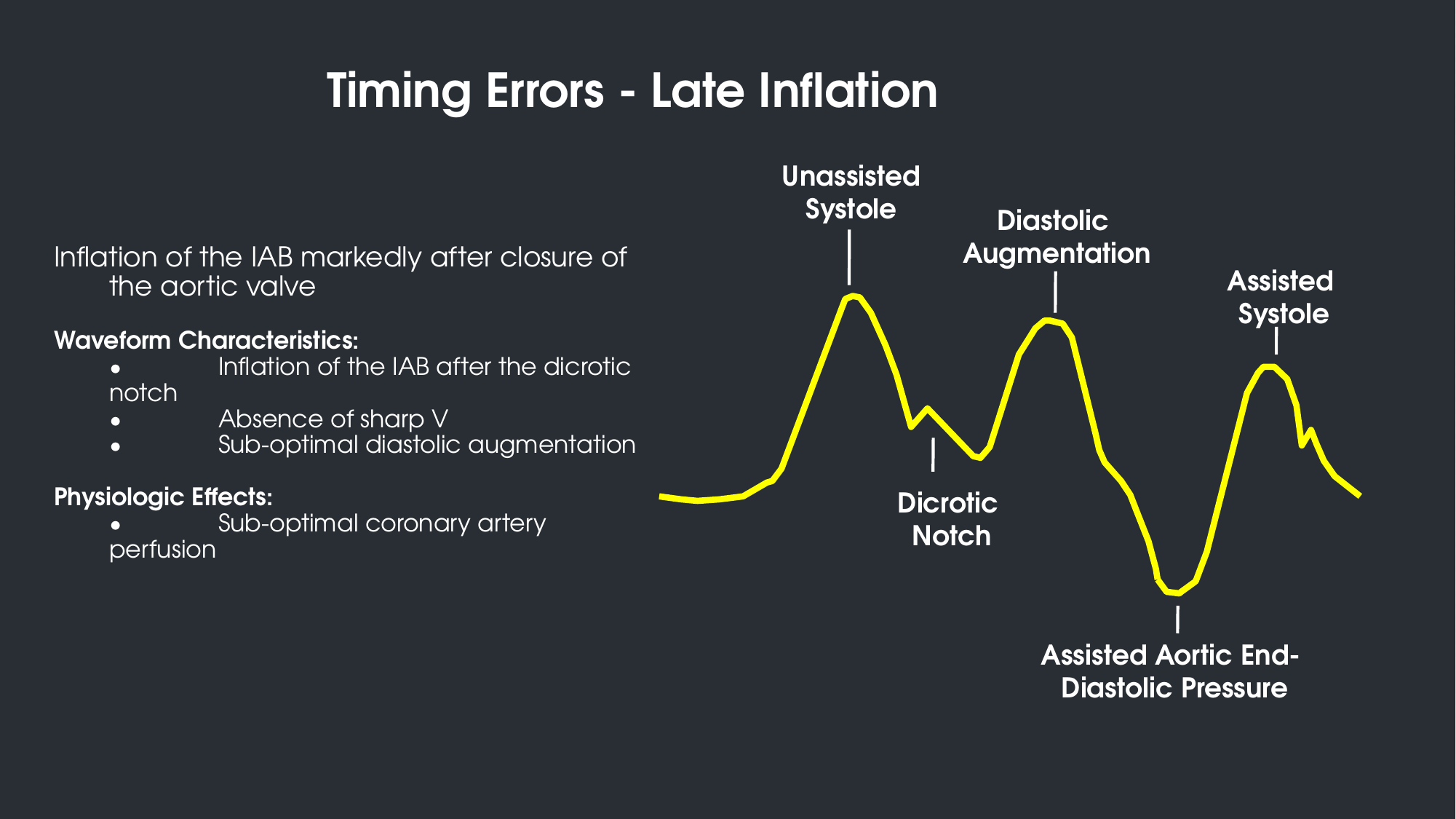

Timing Errors - Late Inflation
Unassisted
Systole
Diastolic
Augmentation

Inflation of the IAB markedly after closure of the aortic valve

Waveform Characteristics:
	•	Inflation of the IAB after the dicrotic notch
	•	Absence of sharp V
	•	Sub-optimal diastolic augmentation

Physiologic Effects:
	•	Sub-optimal coronary artery perfusion

Assisted
Systole

Dicrotic
Notch

Assisted Aortic End-
Diastolic Pressure